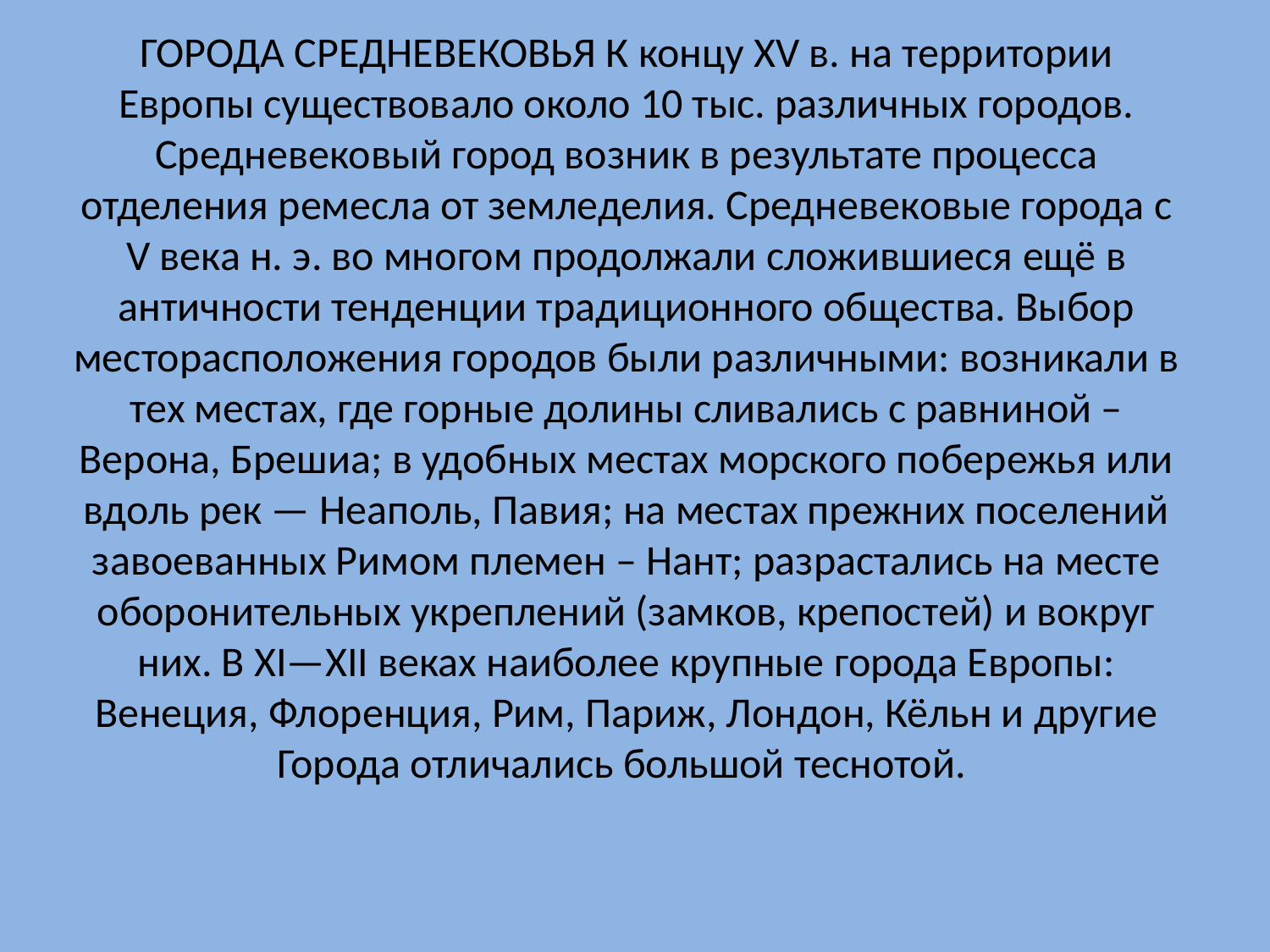

# ГОРОДА СРЕДНЕВЕКОВЬЯ К концу XV в. на территории Европы существовало около 10 тыс. различных городов. Средневековый город возник в результате процесса отделения ремесла от земледелия. Средневековые города с V века н. э. во многом продолжали сложившиеся ещё в античности тенденции традиционного общества. Выбор месторасположения городов были различными: возникали в тех местах, где горные долины сливались с равниной – Верона, Брешиа; в удобных местах морского побережья или вдоль рек — Неаполь, Павия; на местах прежних поселений завоеванных Римом племен – Нант; разрастались на месте оборонительных укреплений (замков, крепостей) и вокруг них. В XI—XII веках наиболее крупные города Европы: Венеция, Флоренция, Рим, Париж, Лондон, Кёльн и другие Города отличались большой теснотой.